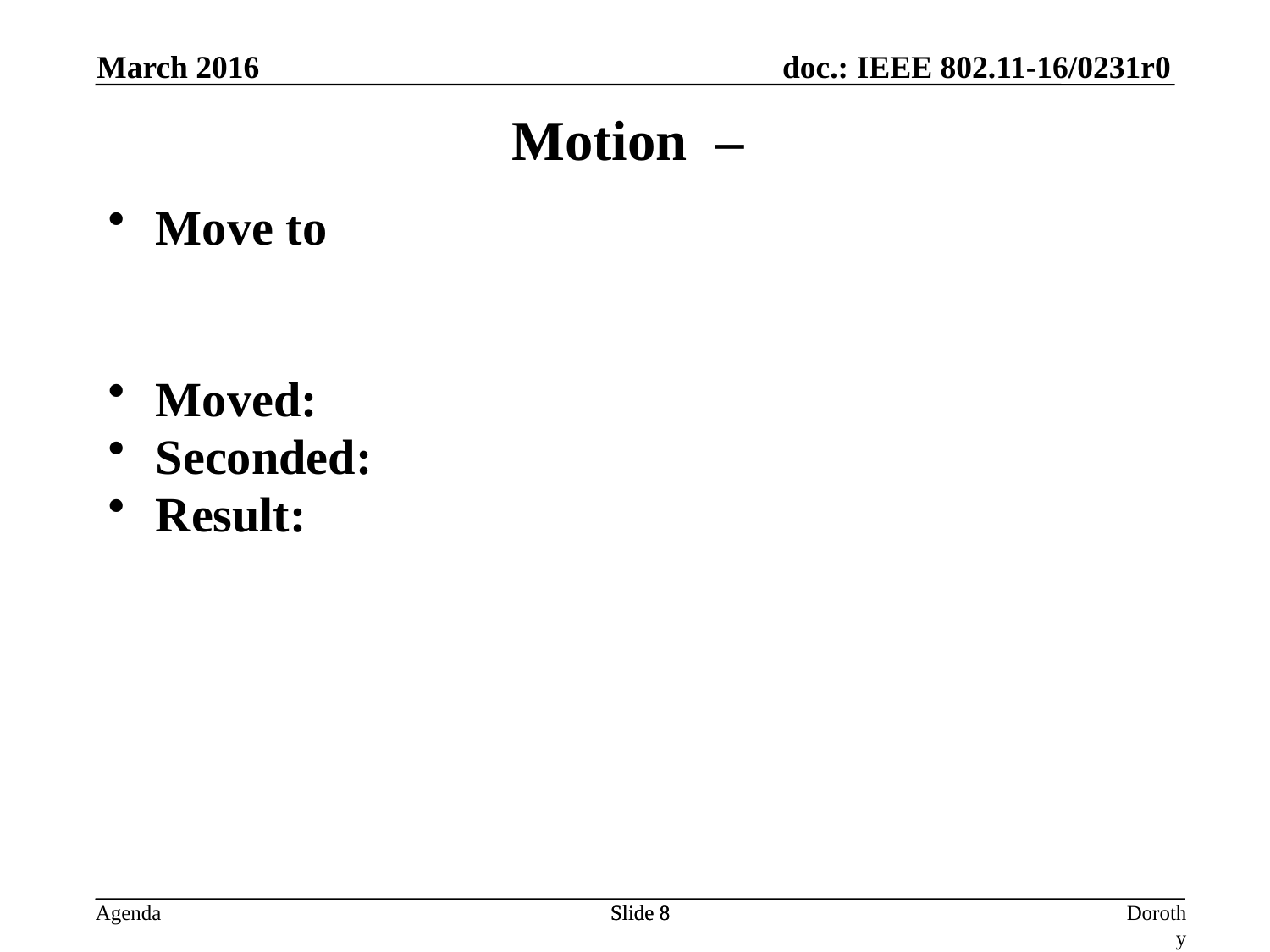

March 2016
Motion  –
Move to

Moved:
Seconded:
Result:
Slide 8
Slide 8
Dorothy Stanley, HPE